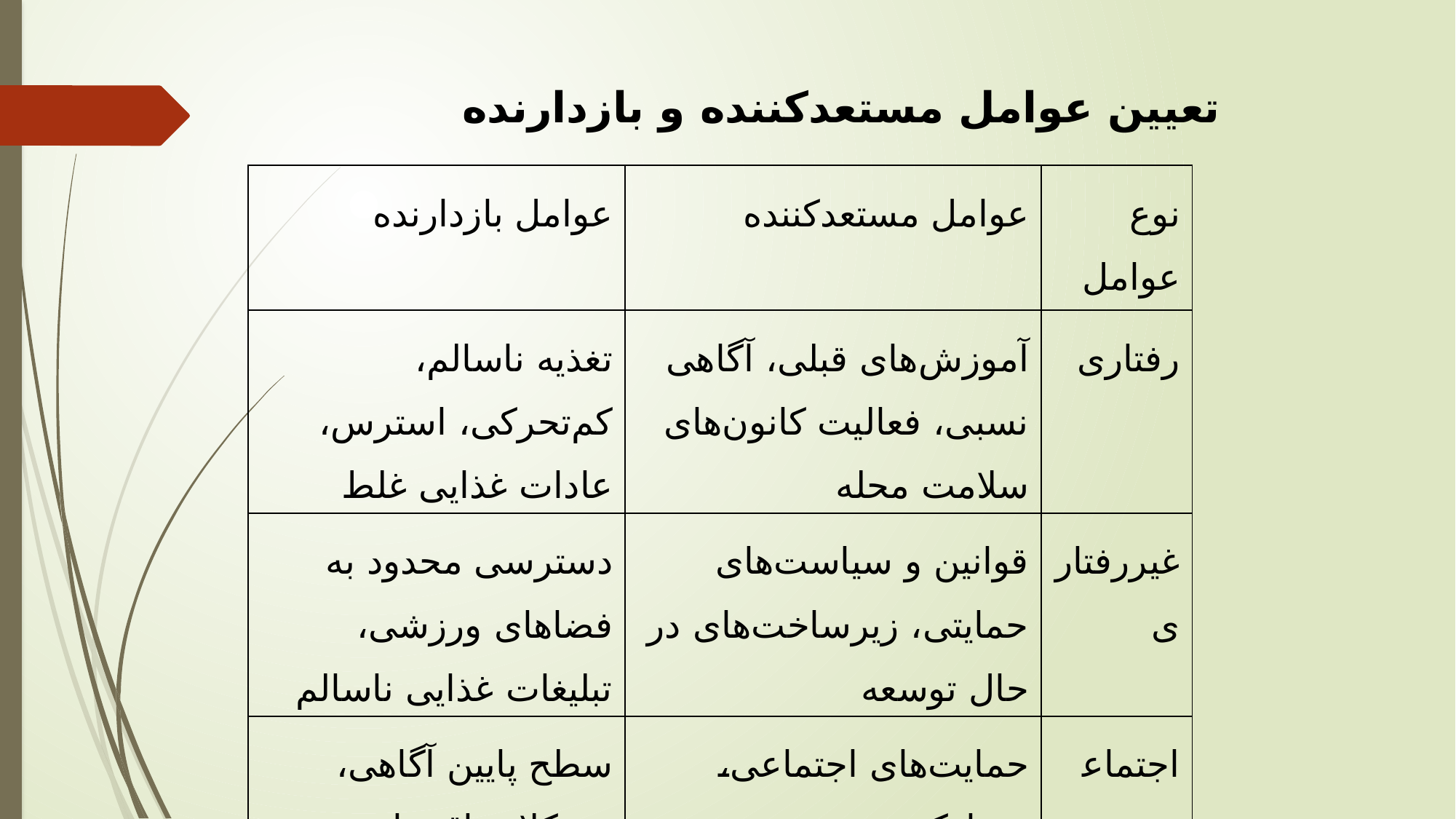

# تعیین عوامل مستعدکننده و بازدارنده
| عوامل بازدارنده | عوامل مستعدکننده | نوع عوامل |
| --- | --- | --- |
| تغذیه ناسالم، کم‌تحرکی، استرس، عادات غذایی غلط | آموزش‌های قبلی، آگاهی نسبی، فعالیت کانون‌های سلامت محله | رفتاری |
| دسترسی محدود به فضاهای ورزشی، تبلیغات غذایی ناسالم | قوانین و سیاست‌های حمایتی، زیرساخت‌های در حال توسعه | غیررفتاری |
| سطح پایین آگاهی، مشکلات اقتصادی، فرهنگ غذایی نادرست | حمایت‌های اجتماعی، مشارکت خیرین، نقش نهادهای محلی | اجتماعی (SDH) |